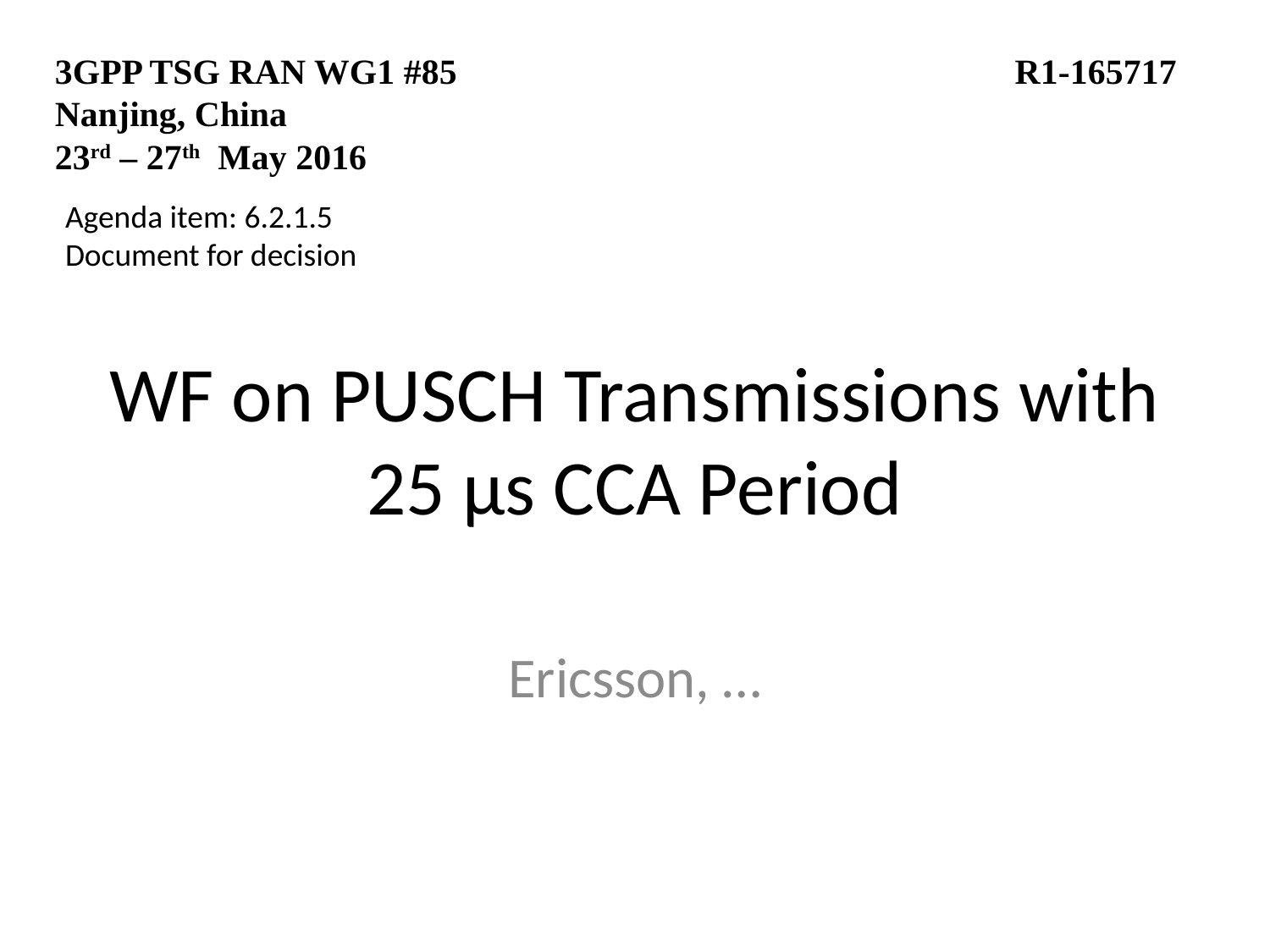

3GPP TSG RAN WG1 #85				        R1-165717
Nanjing, China
23rd – 27th  May 2016
Agenda item: 6.2.1.5
Document for decision
# WF on PUSCH Transmissions with 25 µs CCA Period
Ericsson, …